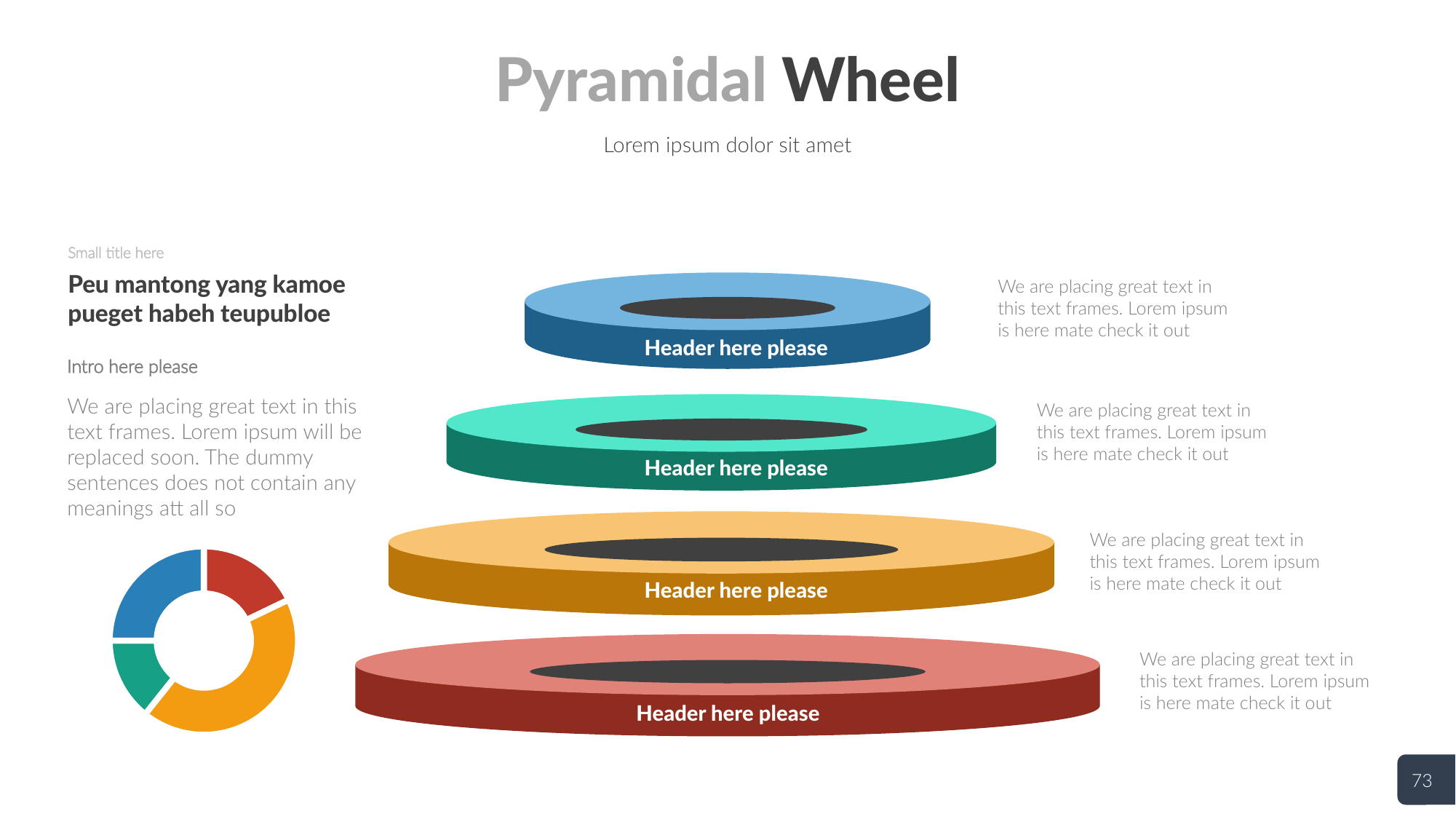

# Pyramidal Wheel
Lorem ipsum dolor sit amet
Small title here
Peu mantong yang kamoe pueget habeh teupubloe
We are placing great text in this text frames. Lorem ipsum is here mate check it out

Header here please
Intro here please
We are placing great text in this text frames. Lorem ipsum will be replaced soon. The dummy sentences does not contain any meanings att all so
We are placing great text in this text frames. Lorem ipsum is here mate check it out

Header here please

We are placing great text in this text frames. Lorem ipsum is here mate check it out

### Chart

| Category | January Sale |
|---|---|
| Font | 5.0 |
| Web | 12.0 |
| Logo | 4.0 |
| Magazine | 7.0 |
Header here please

We are placing great text in this text frames. Lorem ipsum is here mate check it out
Header here please

73